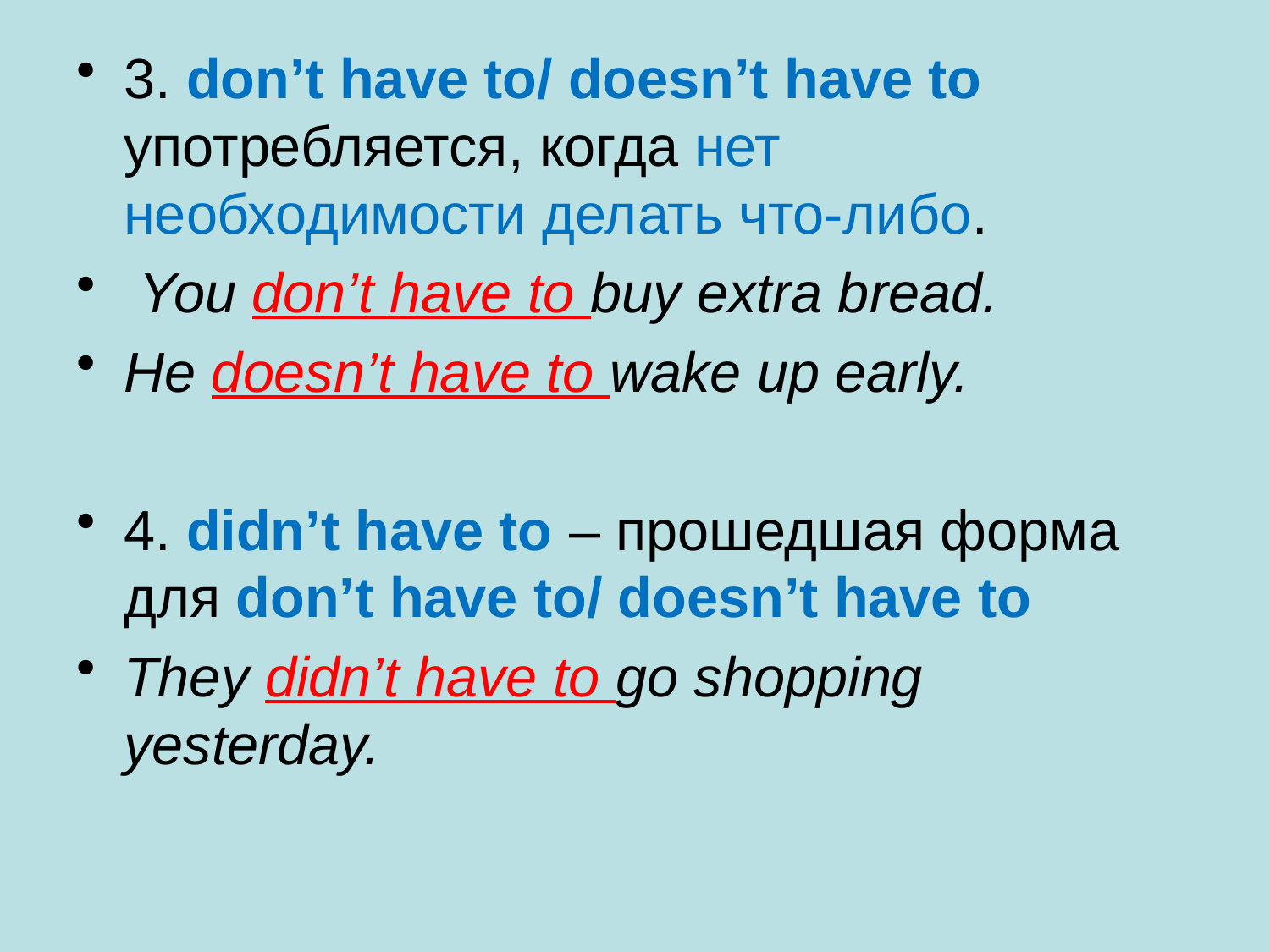

3. don’t have to/ doesn’t have to употребляется, когда нет необходимости делать что-либо.
 You don’t have to buy extra bread.
He doesn’t have to wake up early.

4. didn’t have to – прошедшая форма для don’t have to/ doesn’t have to
They didn’t have to go shopping yesterday.